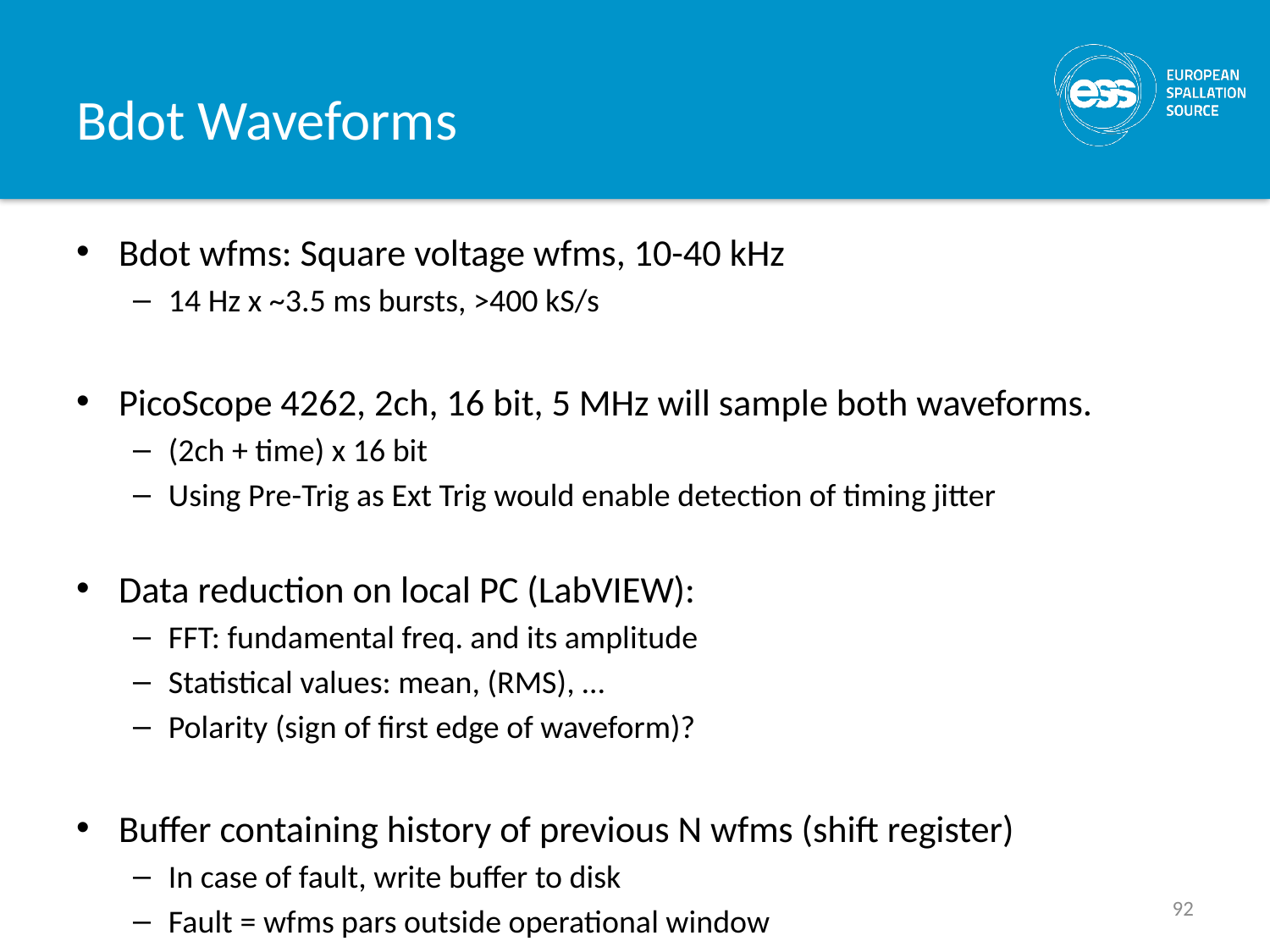

# Bdot Waveforms
Bdot wfms: Square voltage wfms, 10-40 kHz
14 Hz x ~3.5 ms bursts, >400 kS/s

PicoScope 4262, 2ch, 16 bit, 5 MHz will sample both waveforms.
(2ch + time) x 16 bit
Using Pre-Trig as Ext Trig would enable detection of timing jitter

Data reduction on local PC (LabVIEW):
FFT: fundamental freq. and its amplitude
Statistical values: mean, (RMS), …
Polarity (sign of first edge of waveform)?

Buffer containing history of previous N wfms (shift register)
In case of fault, write buffer to disk
Fault = wfms pars outside operational window
92